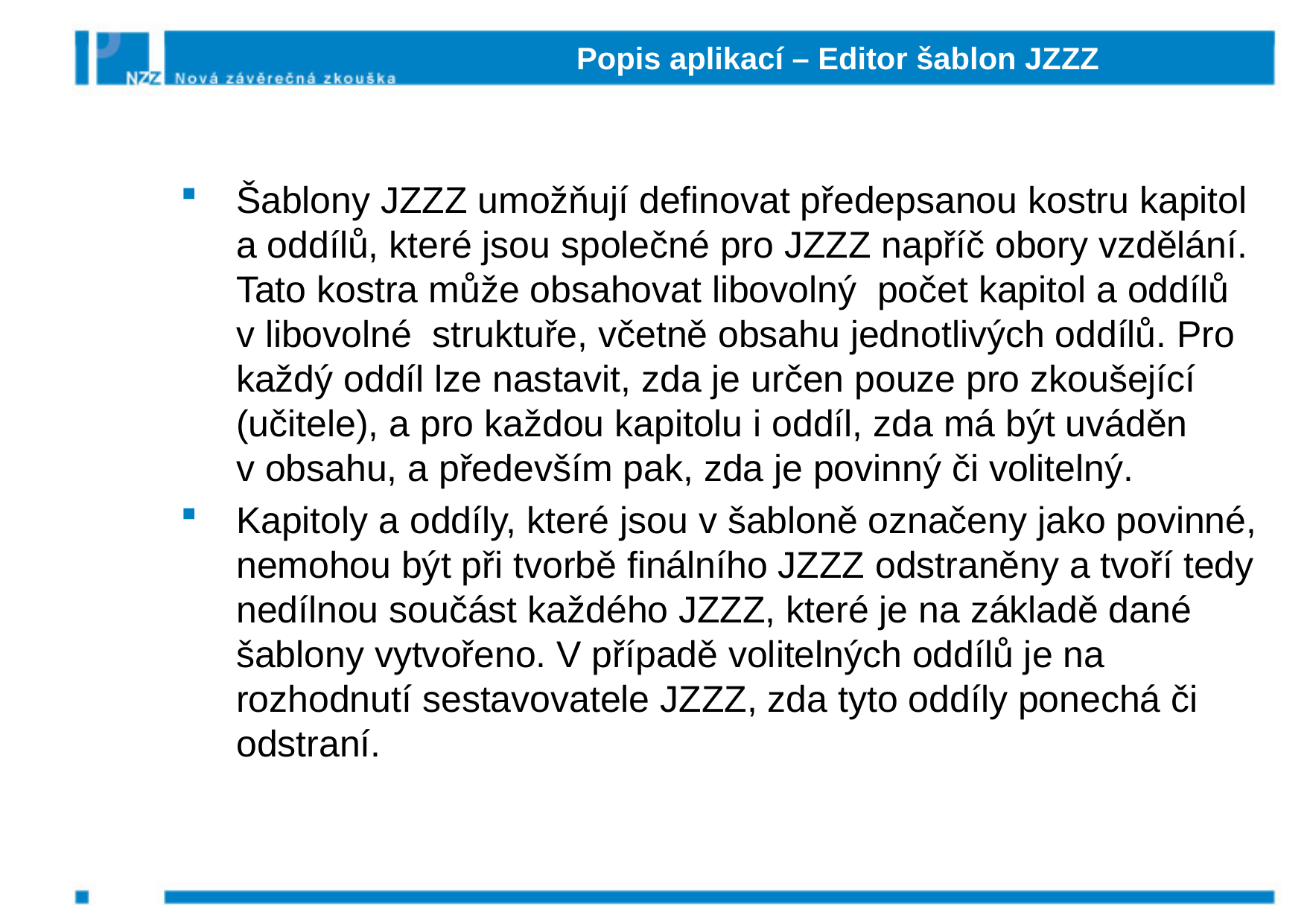

# Popis aplikací – Editor šablon JZZZ

Šablony JZZZ umožňují definovat předepsanou kostru kapitol a oddílů, které jsou společné pro JZZZ napříč obory vzdělání. Tato kostra může obsahovat libovolný  počet kapitol a oddílů v libovolné  struktuře, včetně obsahu jednotlivých oddílů. Pro každý oddíl lze nastavit, zda je určen pouze pro zkoušející (učitele), a pro každou kapitolu i oddíl, zda má být uváděn v obsahu, a především pak, zda je povinný či volitelný.
Kapitoly a oddíly, které jsou v šabloně označeny jako povinné, nemohou být při tvorbě finálního JZZZ odstraněny a tvoří tedy nedílnou součást každého JZZZ, které je na základě dané šablony vytvořeno. V případě volitelných oddílů je na rozhodnutí sestavovatele JZZZ, zda tyto oddíly ponechá či odstraní.